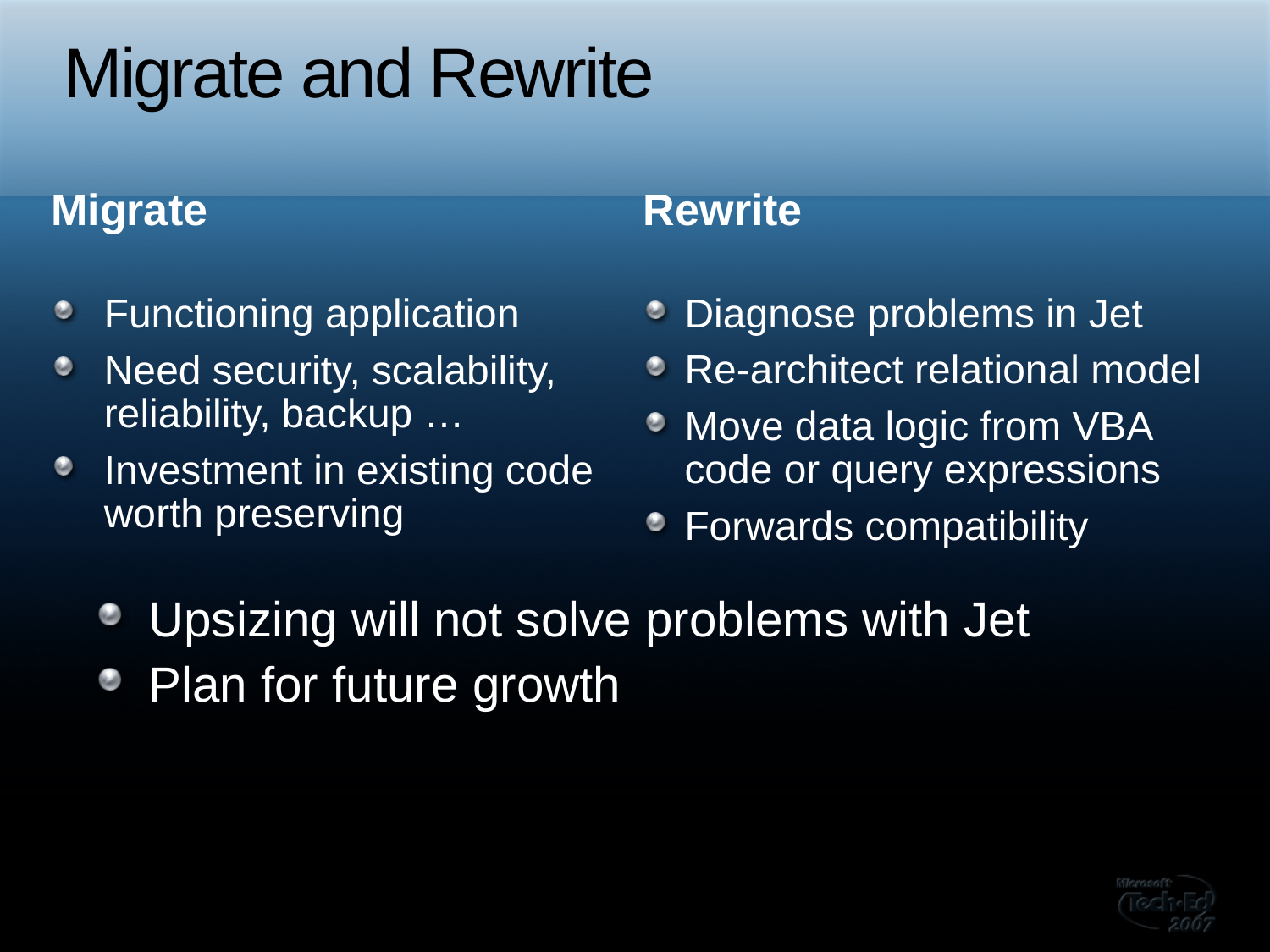

# Migrate and Rewrite
Migrate
Rewrite
Functioning application
Need security, scalability, reliability, backup …
Investment in existing code worth preserving

Diagnose problems in Jet
Re-architect relational model
Move data logic from VBA code or query expressions
Forwards compatibility

Upsizing will not solve problems with Jet
Plan for future growth